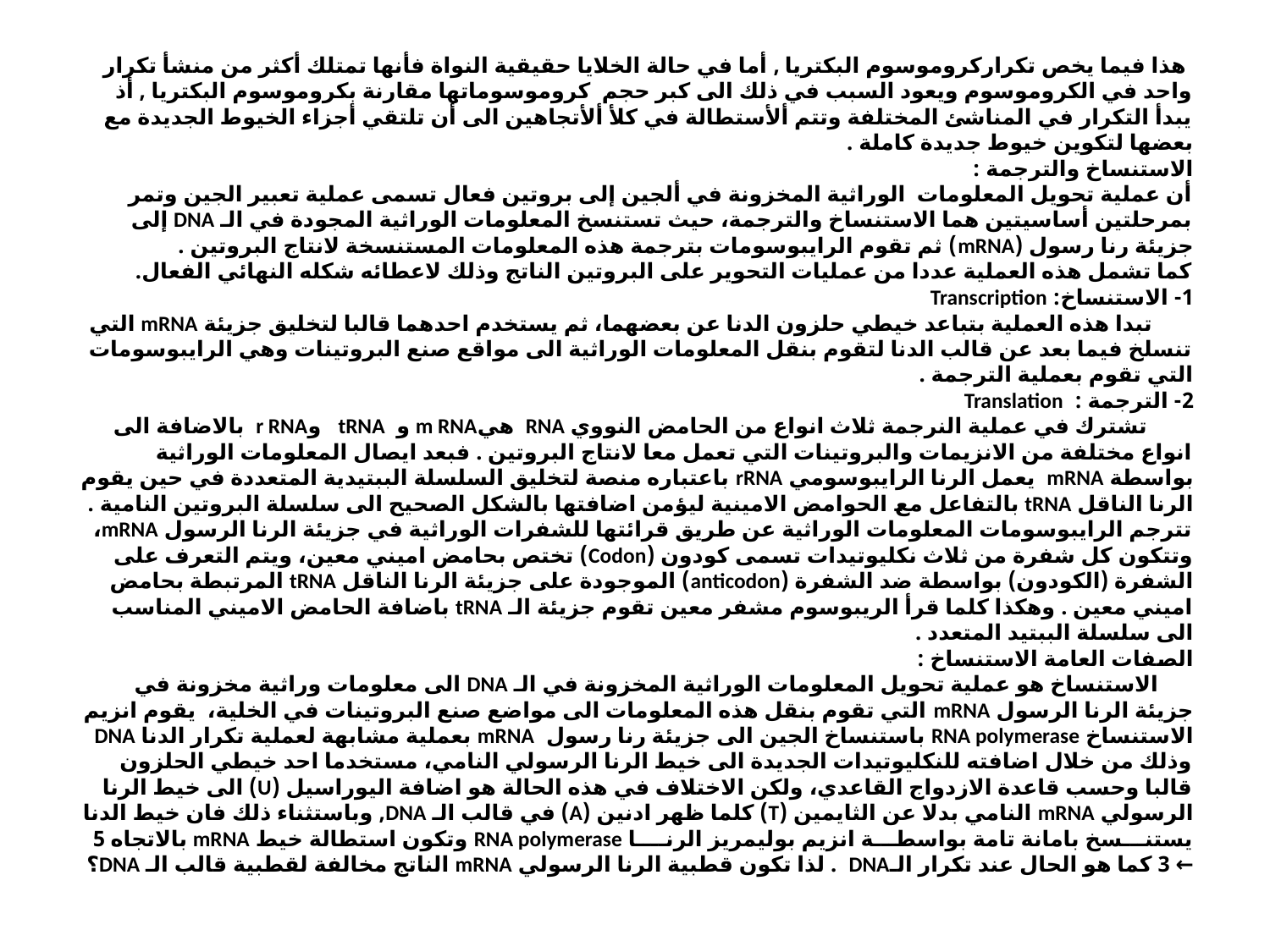

# هذا فيما يخص تكراركروموسوم البكتريا , أما في حالة الخلايا حقيقية النواة فأنها تمتلك أكثر من منشأ تكرار واحد في الكروموسوم ويعود السبب في ذلك الى كبر حجم  كروموسوماتها مقارنة بكروموسوم البكتريا , أذ يبدأ التكرار في المناشئ المختلفة وتتم ألأستطالة في كلأ ألأتجاهين الى أن تلتقي أجزاء الخيوط الجديدة مع بعضها لتكوين خيوط جديدة كاملة . الاستنساخ والترجمة : أن عملية تحويل المعلومات  الوراثية المخزونة في ألجين إلى بروتين فعال تسمى عملية تعبير الجين وتمر بمرحلتين أساسيتين هما الاستنساخ والترجمة، حيث تستنسخ المعلومات الوراثية المجودة في الـ DNA إلى جزيئة رنا رسول (mRNA) ثم تقوم الرايبوسومات بترجمة هذه المعلومات المستنسخة لانتاج البروتين . كما تشمل هذه العملية عددا من عمليات التحوير على البروتين الناتج وذلك لاعطائه شكله النهائي الفعال. 1- الاستنساخ: Transcription تبدا هذه العملية بتباعد خيطي حلزون الدنا عن بعضهما، ثم يستخدم احدهما قالبا لتخليق جزيئة mRNA التي تنسلخ فيما بعد عن قالب الدنا لتقوم بنقل المعلومات الوراثية الى مواقع صنع البروتينات وهي الرايبوسومات التي تقوم بعملية الترجمة . 2- الترجمة :  Translation تشترك في عملية النرجمة ثلاث انواع من الحامض النووي RNA  هيm RNA و  tRNA   وr RNA  بالاضافة الى انواع مختلفة من الانزيمات والبروتينات التي تعمل معا لانتاج البروتين . فبعد ايصال المعلومات الوراثية بواسطة mRNA  يعمل الرنا الرايبوسومي rRNA باعتباره منصة لتخليق السلسلة الببتيدية المتعددة في حين يقوم الرنا الناقل tRNA بالتفاعل مع الحوامض الامينية ليؤمن اضافتها بالشكل الصحيح الى سلسلة البروتين النامية . تترجم الرايبوسومات المعلومات الوراثية عن طريق قرائتها للشفرات الوراثية في جزيئة الرنا الرسول mRNA،  وتتكون كل شفرة من ثلاث نكليوتيدات تسمى كودون (Codon) تختص بحامض اميني معين، ويتم التعرف على الشفرة (الكودون) بواسطة ضد الشفرة (anticodon) الموجودة على جزيئة الرنا الناقل tRNA المرتبطة بحامض اميني معين . وهكذا كلما قرأ الريبوسوم مشفر معين تقوم جزيئة الـ tRNA باضافة الحامض الاميني المناسب الى سلسلة الببتيد المتعدد . الصفات العامة الاستنساخ : الاستنساخ هو عملية تحويل المعلومات الوراثية المخزونة في الـ DNA الى معلومات وراثية مخزونة في جزيئة الرنا الرسول mRNA التي تقوم بنقل هذه المعلومات الى مواضع صنع البروتينات في الخلية،  يقوم انزيم الاستنساخ RNA polymerase باستنساخ الجين الى جزيئة رنا رسول  mRNA بعملية مشابهة لعملية تكرار الدنا DNA وذلك من خلال اضافته للنكليوتيدات الجديدة الى خيط الرنا الرسولي النامي، مستخدما احد خيطي الحلزون قالبا وحسب قاعدة الازدواج القاعدي، ولكن الاختلاف في هذه الحالة هو اضافة اليوراسيل (U) الى خيط الرنا الرسولي mRNA النامي بدلا عن الثايمين (T) كلما ظهر ادنين (A) في قالب الـ DNA, وباستثناء ذلك فان خيط الدنا يستنـــسخ بامانة تامة بواسطـــة انزيم بوليمريز الرنــــا RNA polymerase وتكون استطالة خيط mRNA بالاتجاه 5 ← 3 كما هو الحال عند تكرار الـDNA  . لذا تكون قطبية الرنا الرسولي mRNA الناتج مخالفة لقطبية قالب الـ DNA؟